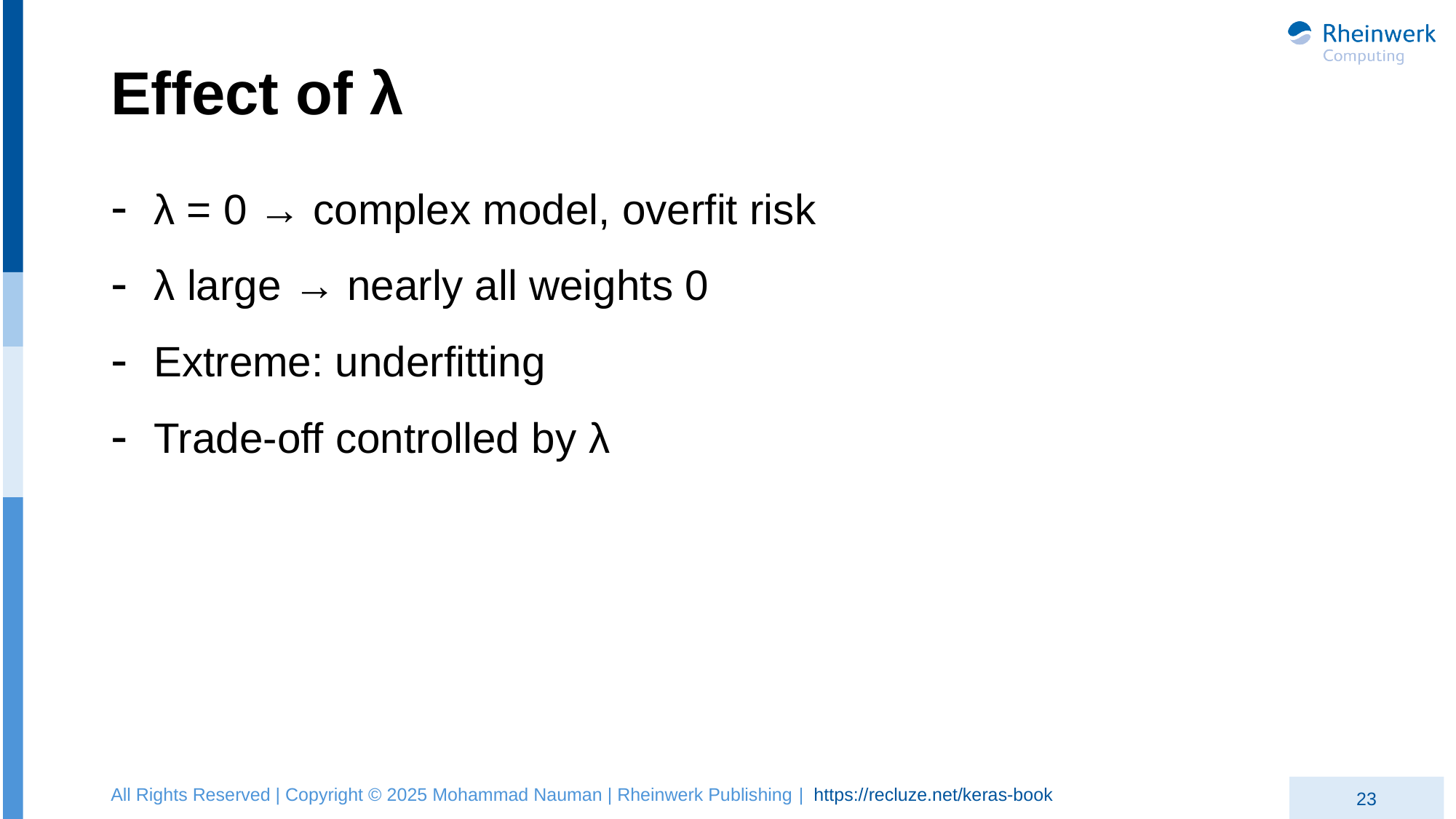

# Effect of λ
λ = 0 → complex model, overfit risk
λ large → nearly all weights 0
Extreme: underfitting
Trade-off controlled by λ